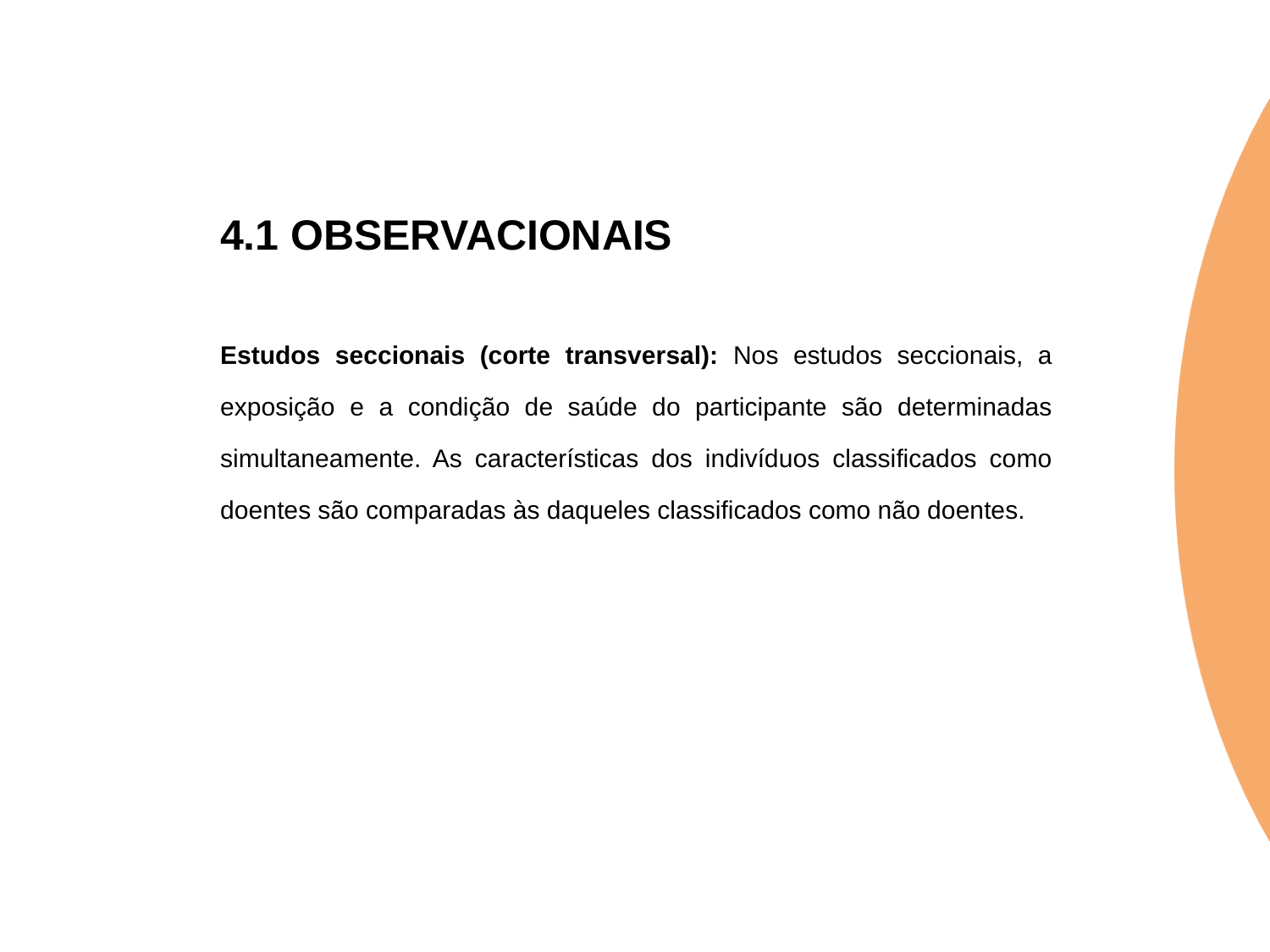

4.1 OBSERVACIONAIS
Estudos seccionais (corte transversal): Nos estudos seccionais, a exposição e a condição de saúde do participante são determinadas simultaneamente. As características dos indivíduos classificados como doentes são comparadas às daqueles classificados como não doentes.